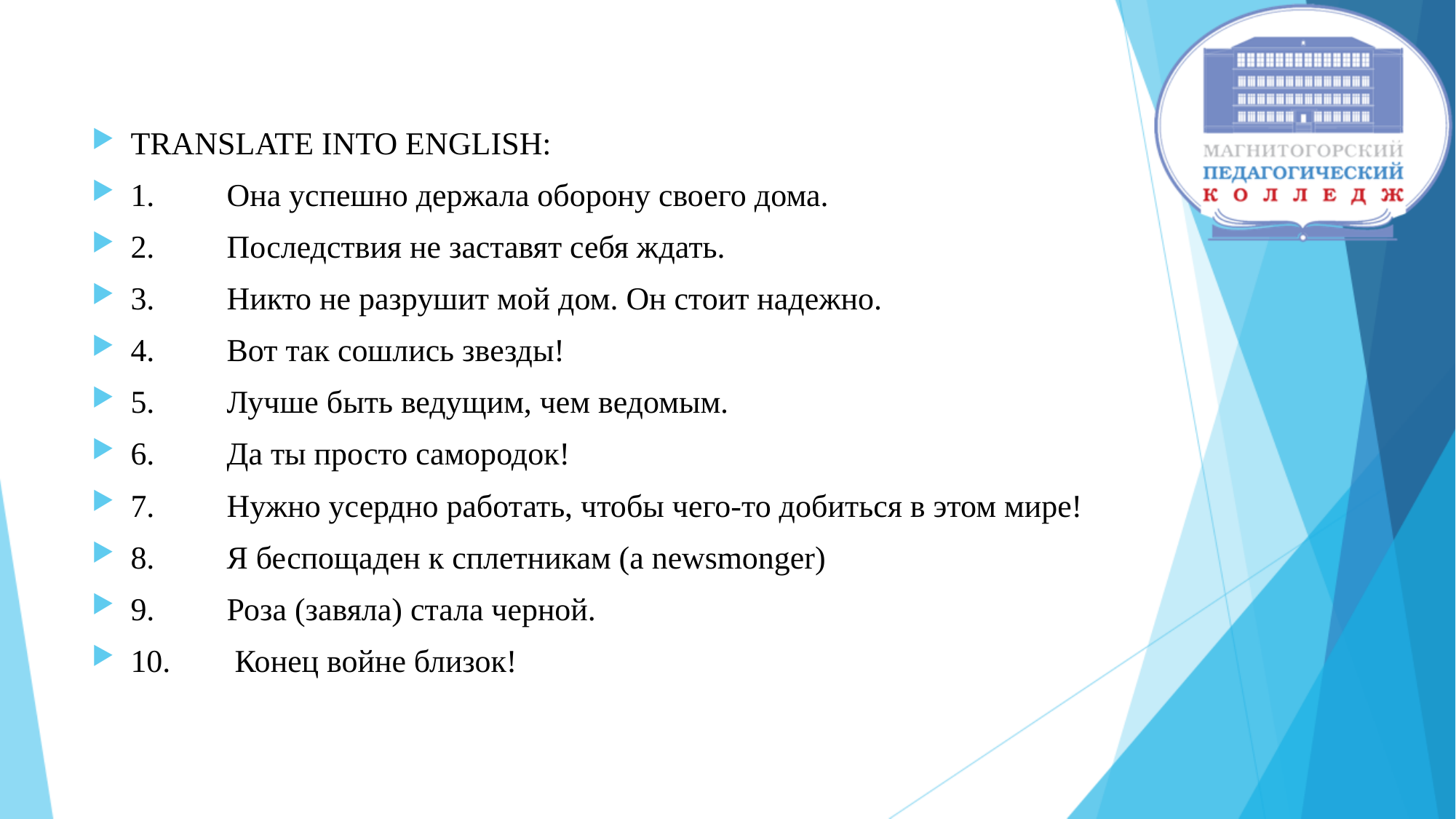

#
TRANSLATE INTO ENGLISH:
1.	Она успешно держала оборону своего дома.
2.	Последствия не заставят себя ждать.
3.	Никто не разрушит мой дом. Он стоит надежно.
4.	Вот так сошлись звезды!
5.	Лучше быть ведущим, чем ведомым.
6.	Да ты просто самородок!
7.	Нужно усердно работать, чтобы чего-то добиться в этом мире!
8.	Я беспощаден к сплетникам (a newsmonger)
9.	Роза (завяла) стала черной.
10.	 Конец войне близок!